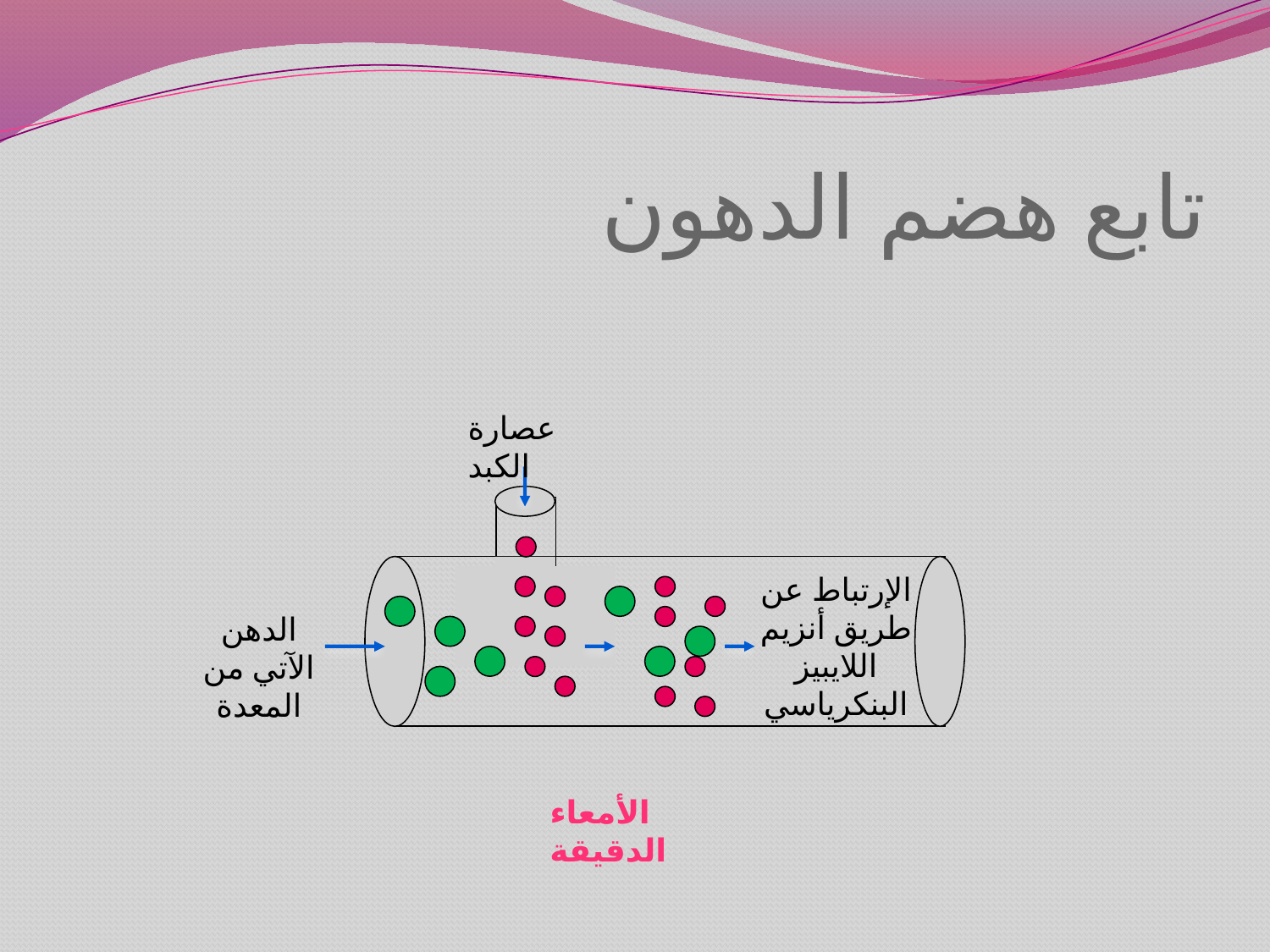

# تابع هضم الدهون

عصارة الكبد

الإرتباط عن طريق أنزيم اللايبيز البنكرياسي

الدهن الآتي من المعدة

الأمعاء الدقيقة